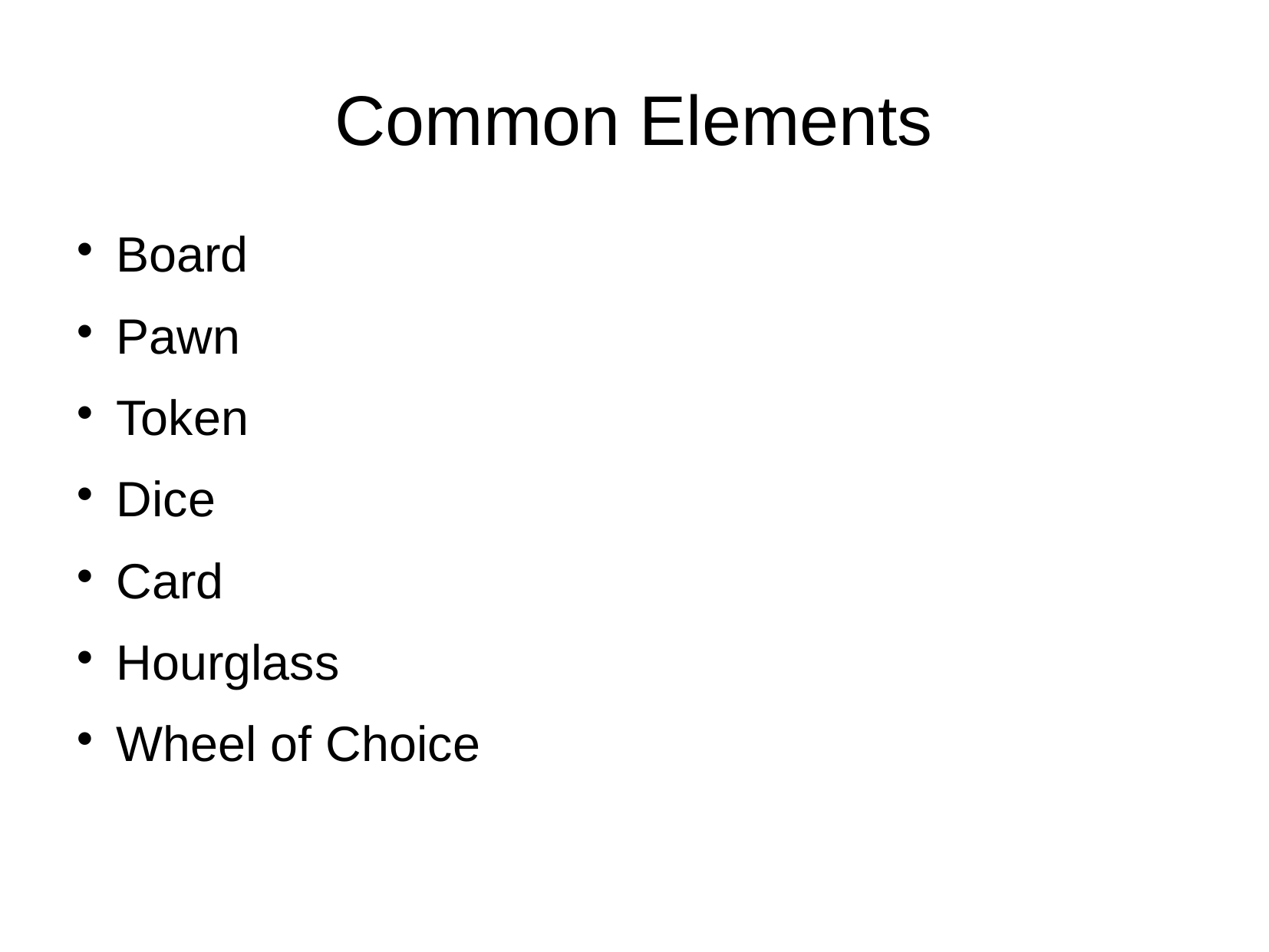

Common Elements
Board
Pawn
Token
Dice
Card
Hourglass
Wheel of Choice